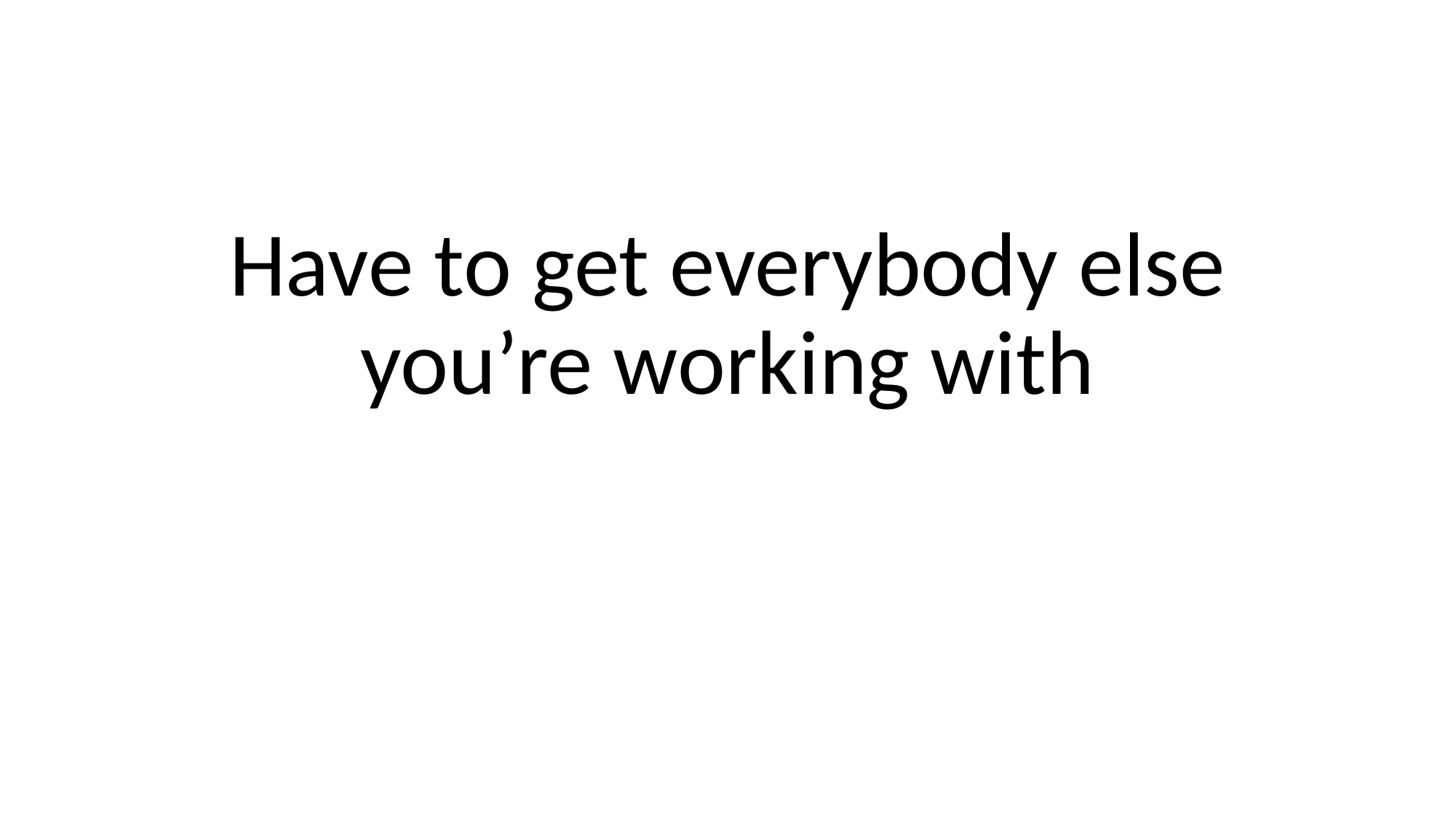

# Have to get everybody else you’re working with